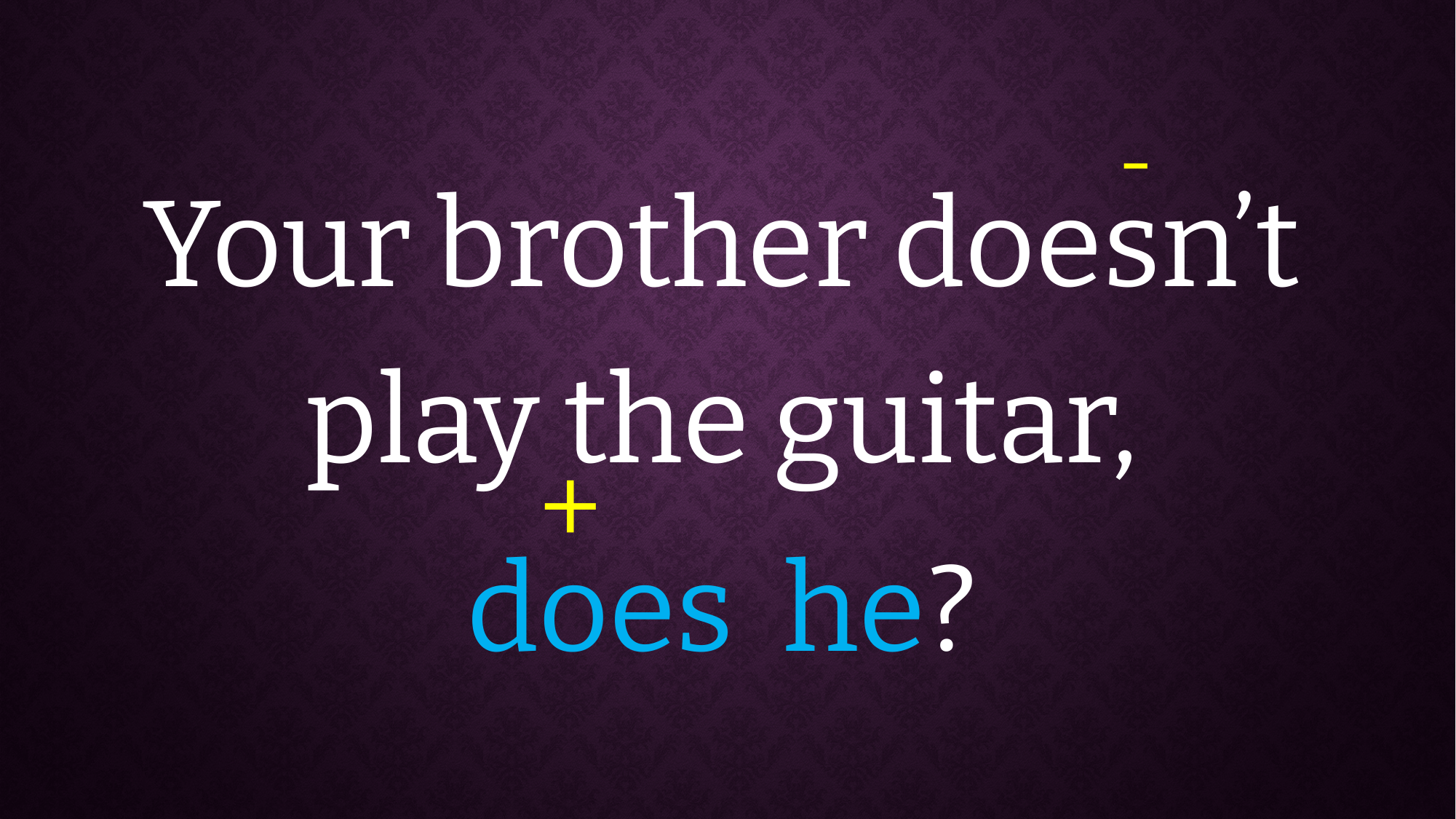

#
-
Your brother doesn’t play the guitar,
does  he?
+